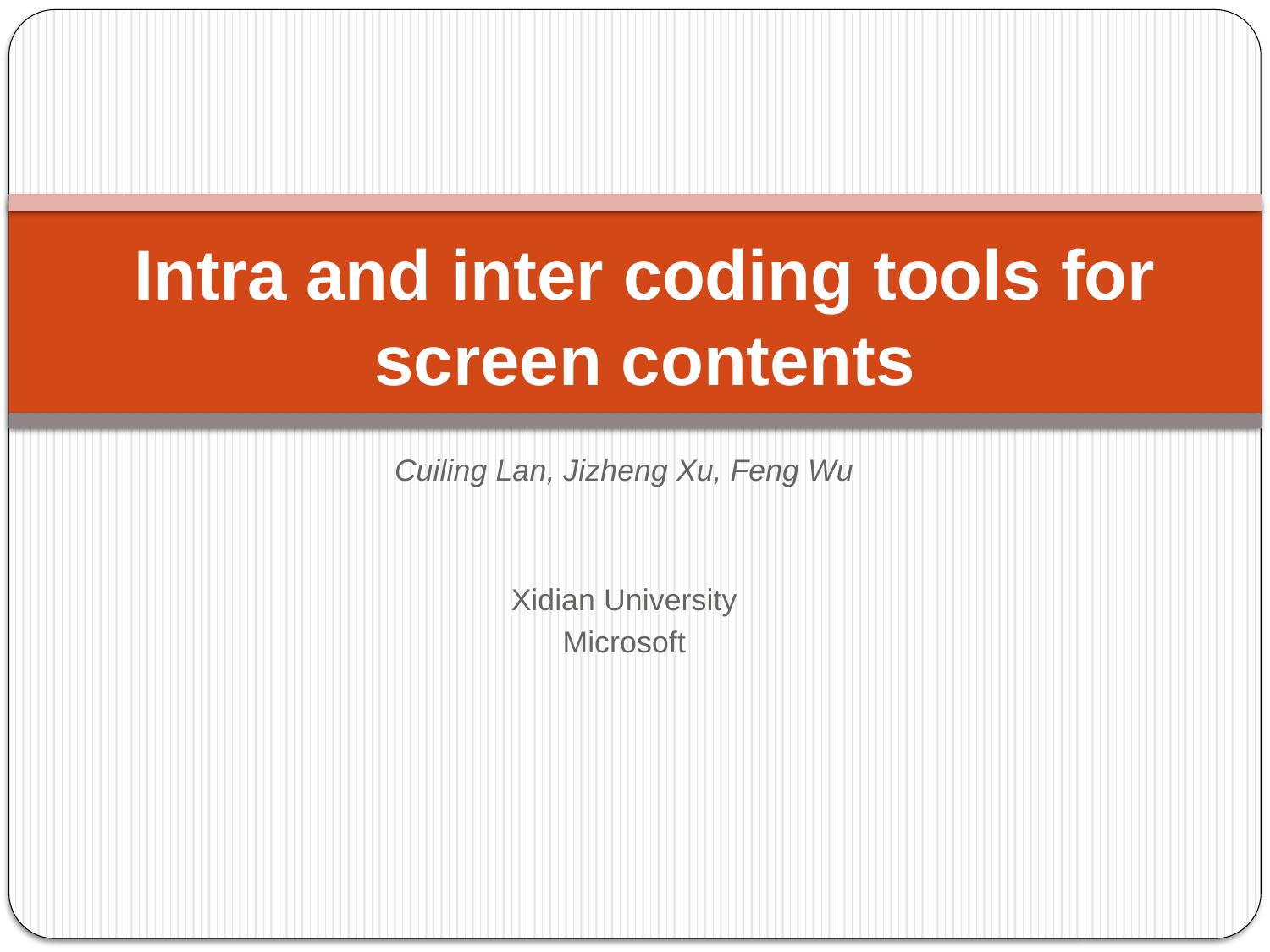

# Intra and inter coding tools for screen contents
Cuiling Lan, Jizheng Xu, Feng Wu

Xidian University
Microsoft